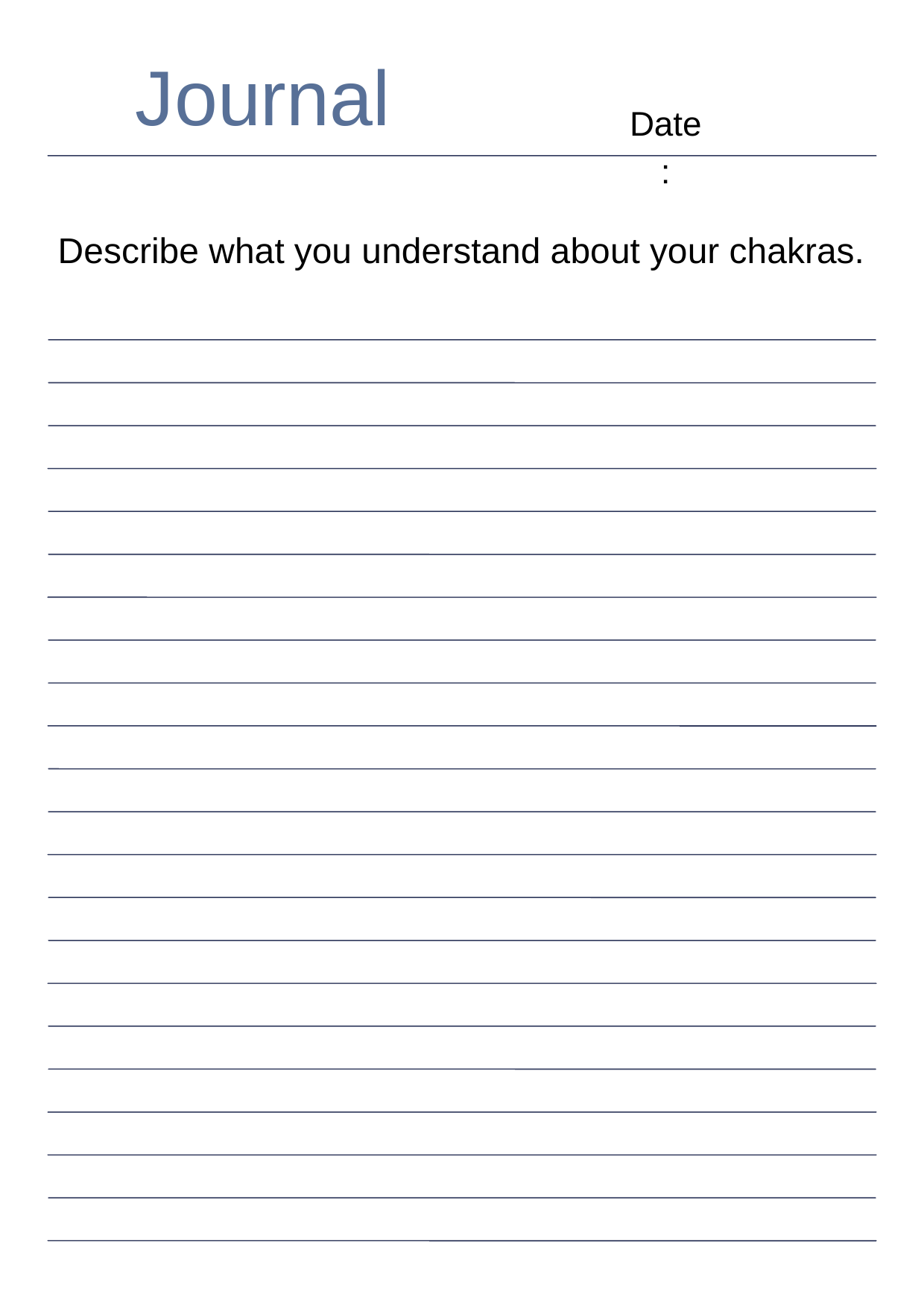

Journal
Date:

Describe what you understand about your chakras.